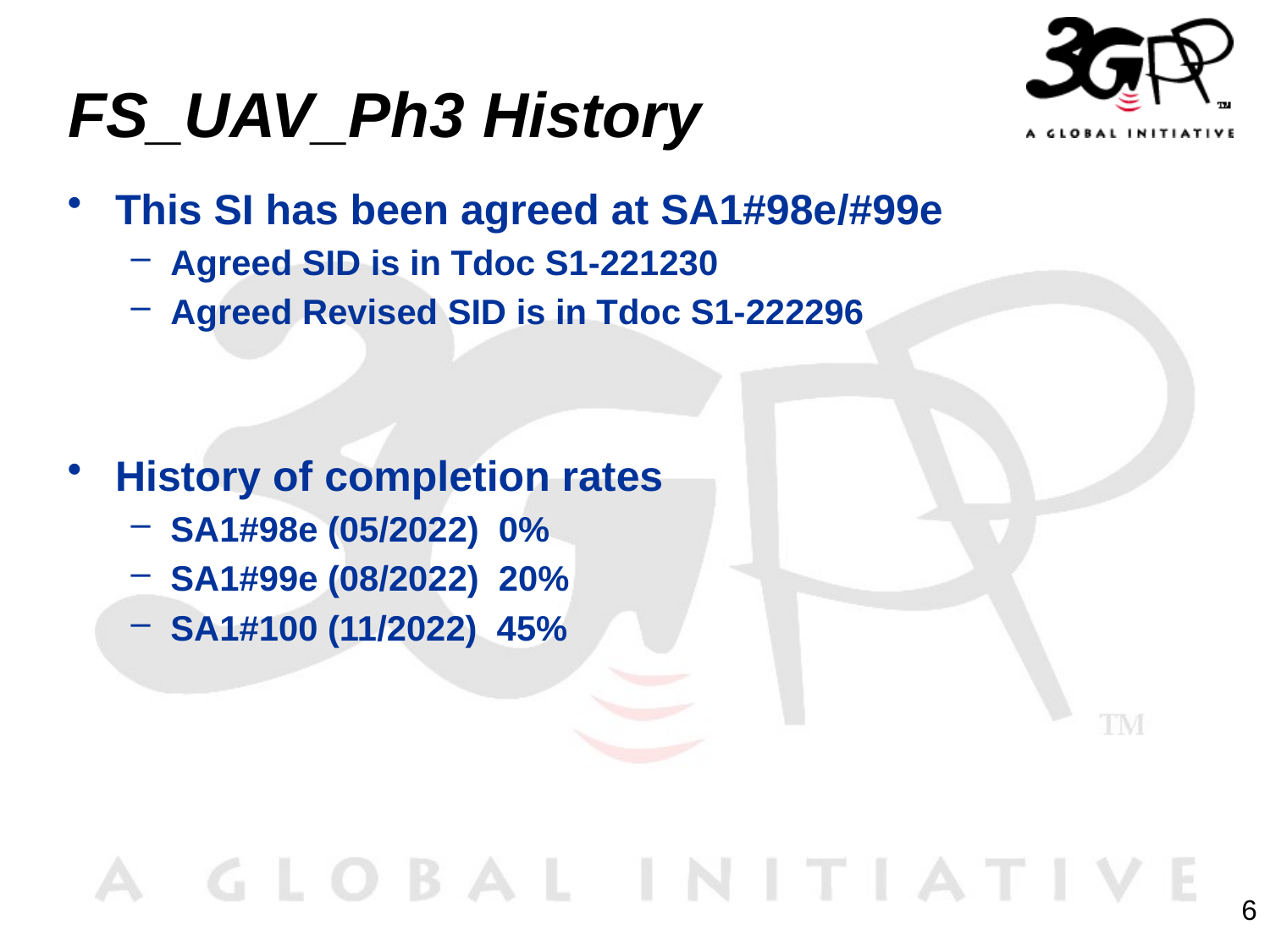

# FS_UAV_Ph3 History
This SI has been agreed at SA1#98e/#99e
Agreed SID is in Tdoc S1-221230
Agreed Revised SID is in Tdoc S1-222296

History of completion rates
SA1#98e (05/2022)  0%
SA1#99e (08/2022)  20%
SA1#100 (11/2022)  45%

6